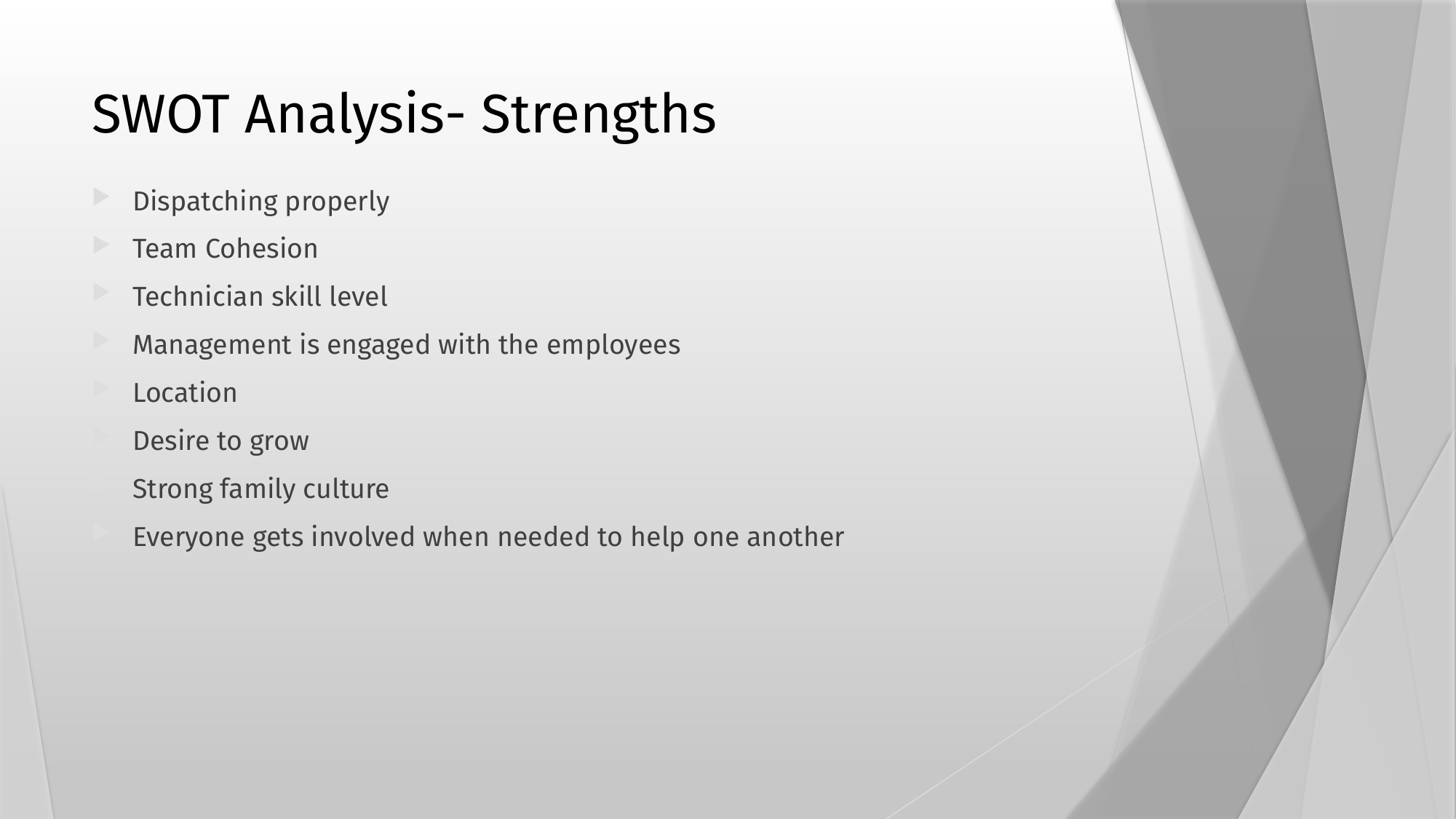

# SWOT Analysis- Strengths
Dispatching properly
Team Cohesion
Technician skill level
Management is engaged with the employees
Location
Desire to grow
Strong family culture
Everyone gets involved when needed to help one another